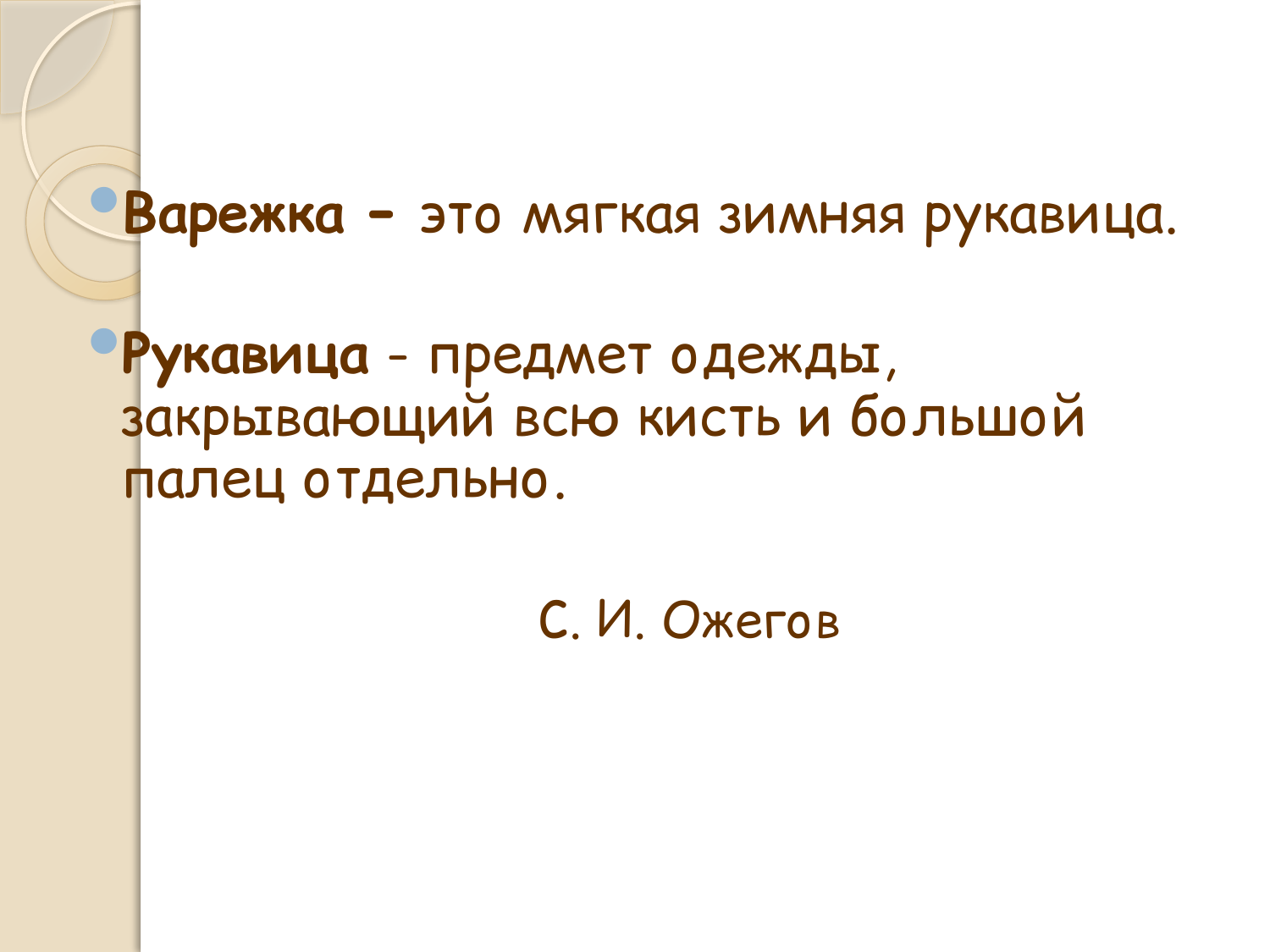

Варежка – это мягкая зимняя рукавица.

Рукавица - предмет одежды, закрывающий всю кисть и большой палец отдельно.

                           С. И. Ожегов